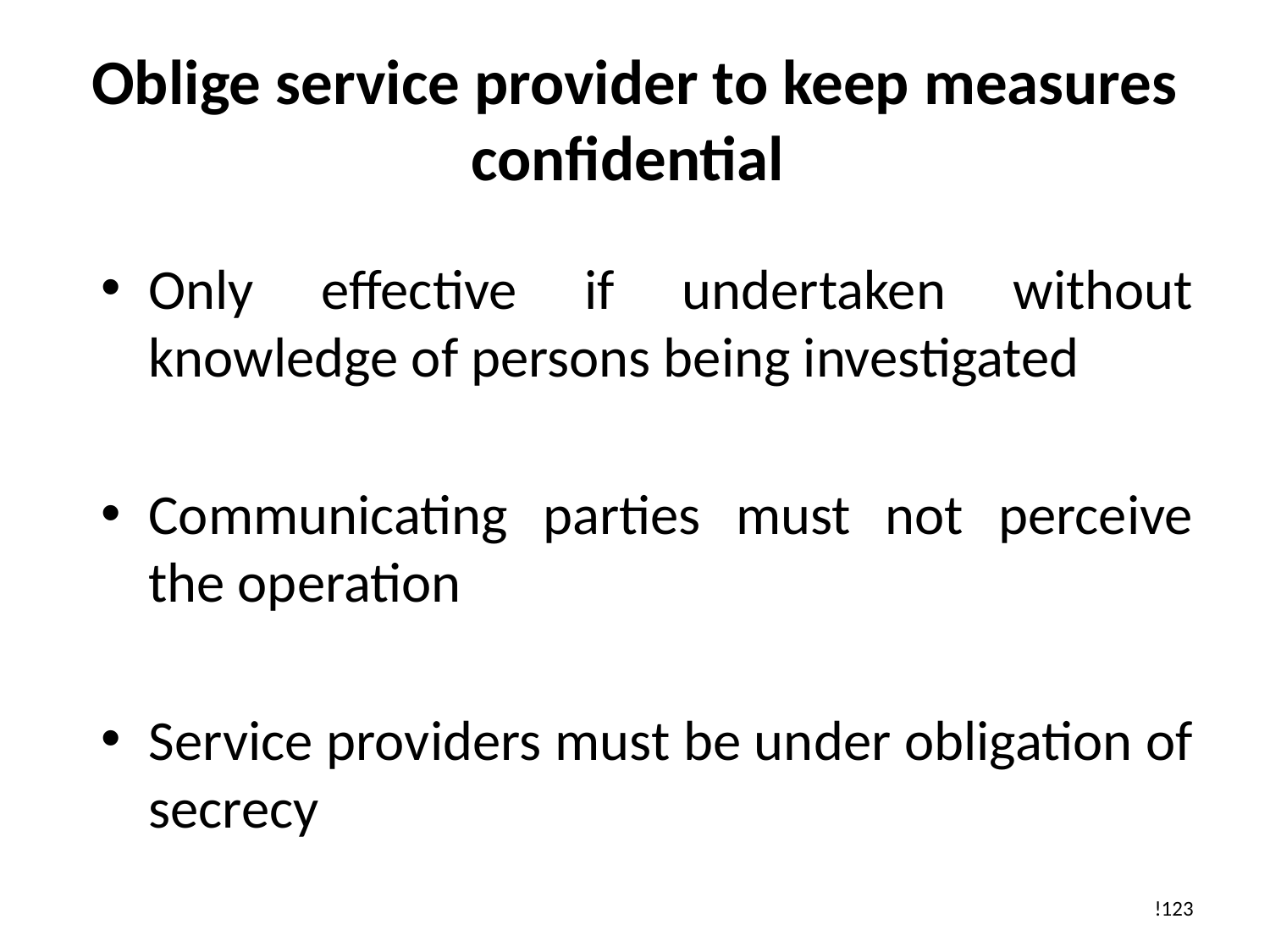

# Oblige service provider to keep measures confidential
Only effective if undertaken without knowledge of persons being investigated

Communicating parties must not perceive the operation

Service providers must be under obligation of secrecy
!123